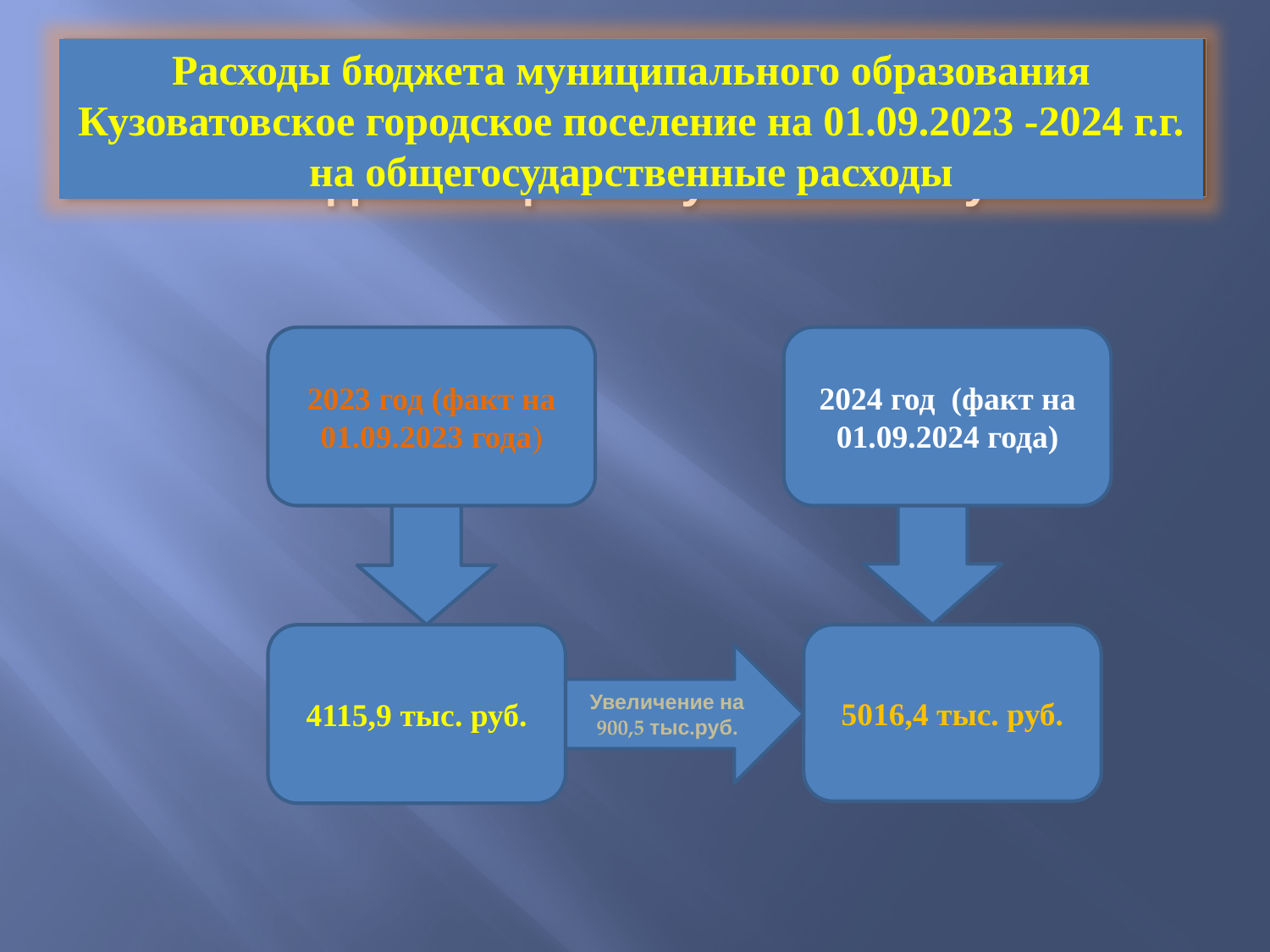

# Расходы бюджета муниципального образования «Кузоватовский район» на 2014 год на социальную политику
Расходы бюджета муниципального образования Кузоватовское городское поселение на 01.09.2023 -2024 г.г. на общегосударственные расходы
2023 год (факт на 01.09.2023 года)
2024 год  (факт на 01.09.2024 года)

4115,9 тыс. руб.
5016,4 тыс. руб.
Увеличение на 900,5 тыс.руб.